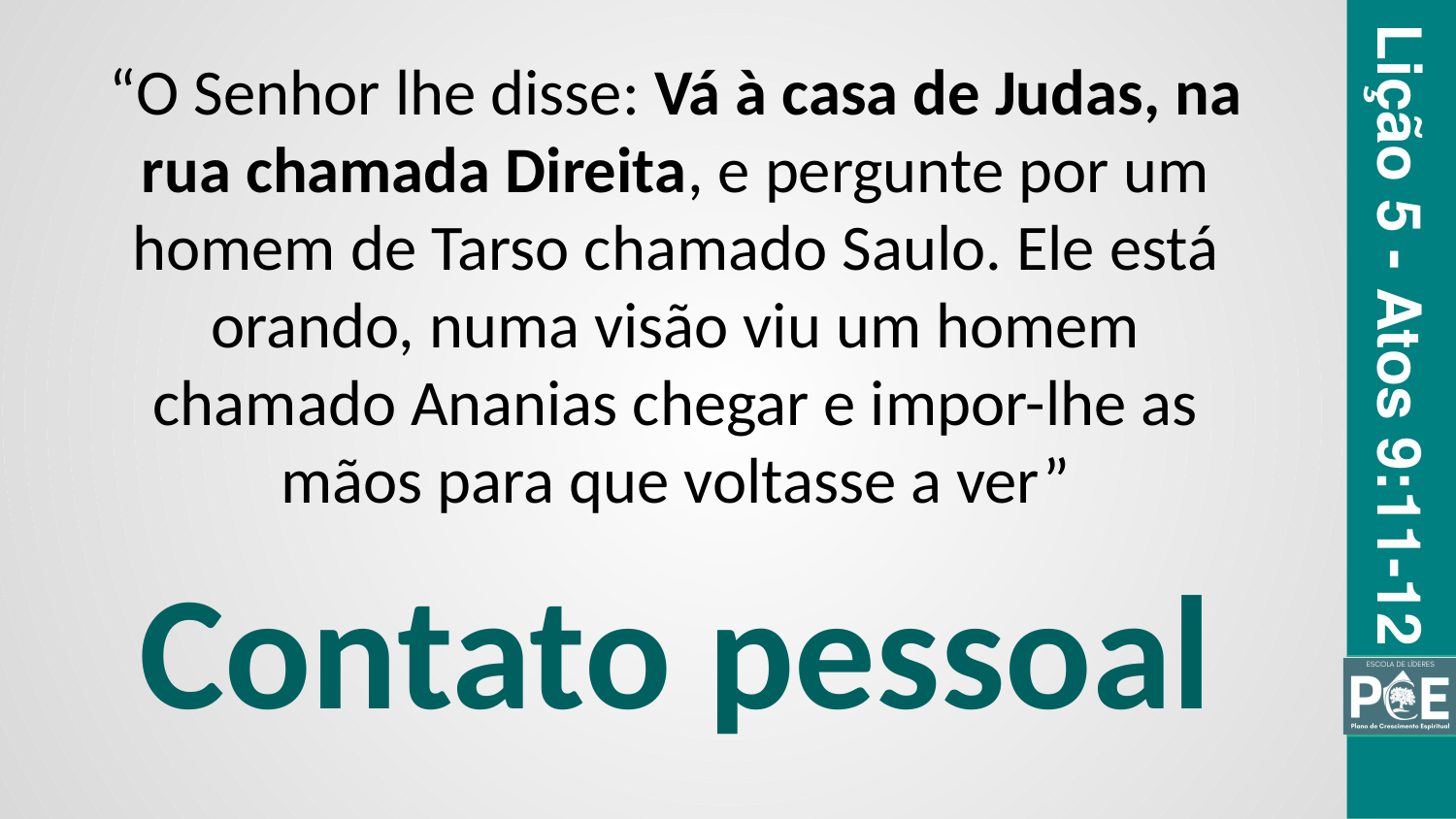

“O Senhor lhe disse: Vá à casa de Judas, na rua chamada Direita, e pergunte por um homem de Tarso chamado Saulo. Ele está orando, numa visão viu um homem chamado Ananias chegar e impor-lhe as mãos para que voltasse a ver”
Lição 5 - Atos 9:11-12
Contato pessoal